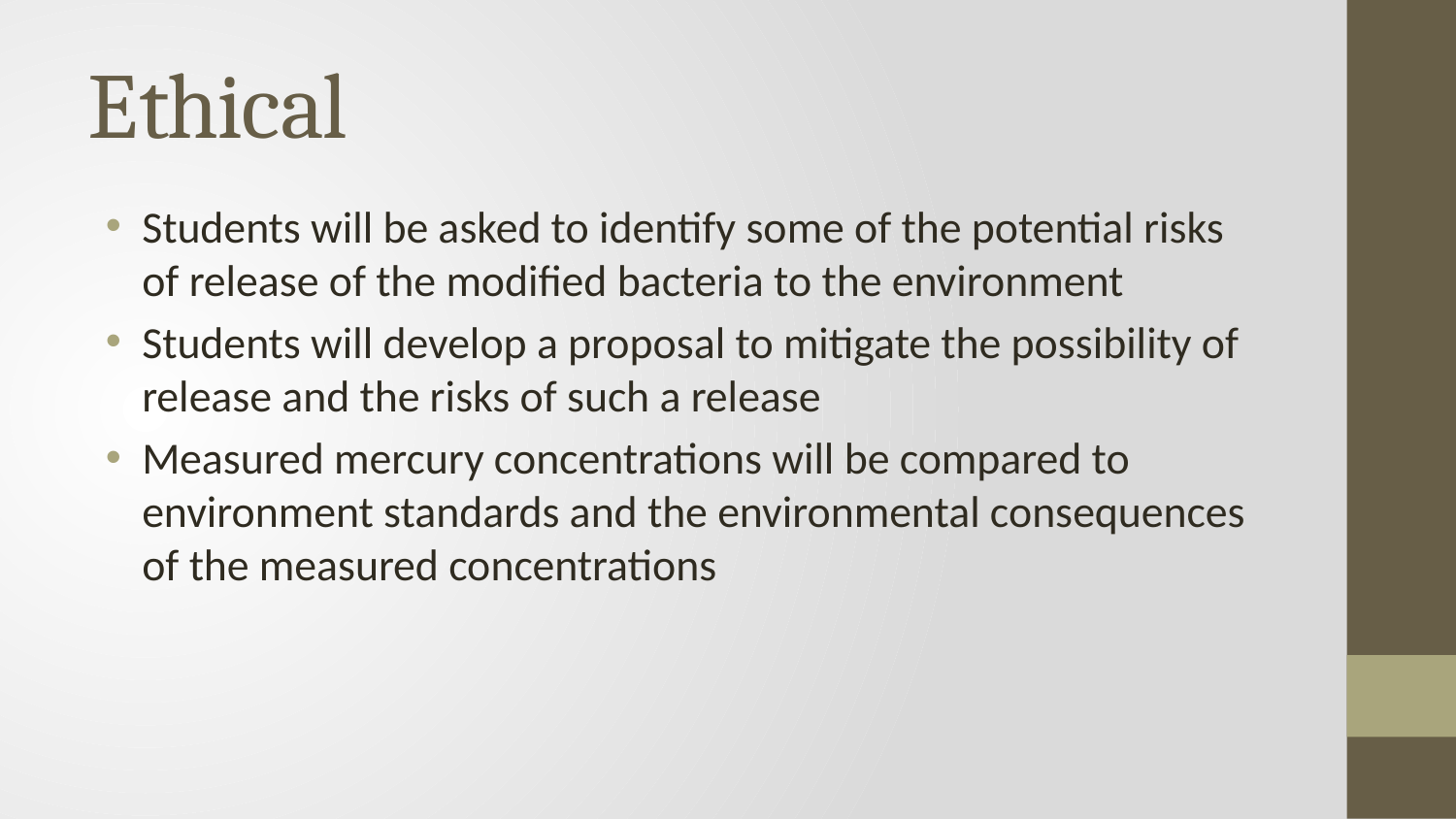

# Ethical
Students will be asked to identify some of the potential risks of release of the modified bacteria to the environment
Students will develop a proposal to mitigate the possibility of release and the risks of such a release
Measured mercury concentrations will be compared to environment standards and the environmental consequences of the measured concentrations